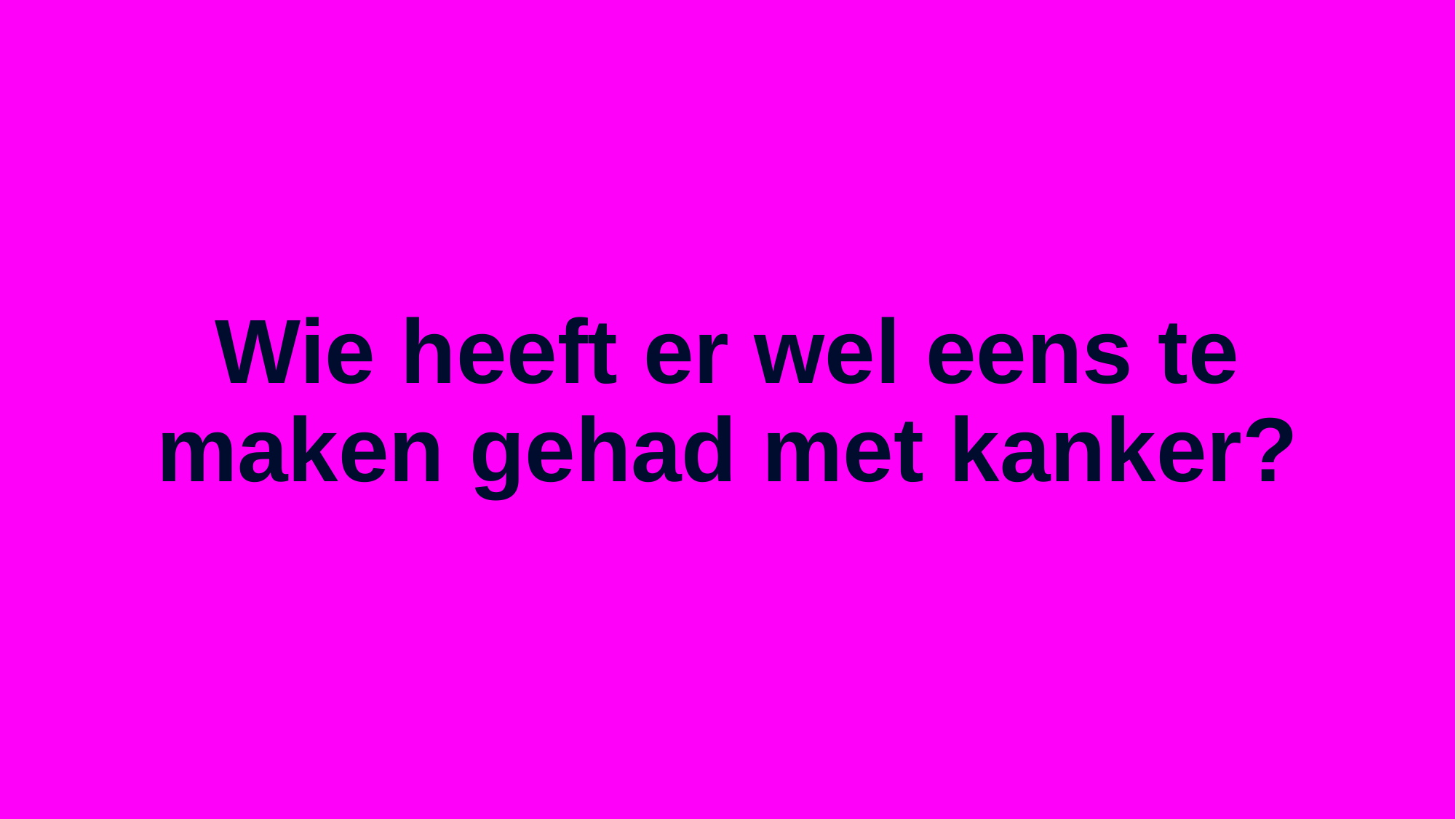

# Wie heeft er wel eens te maken gehad met kanker?